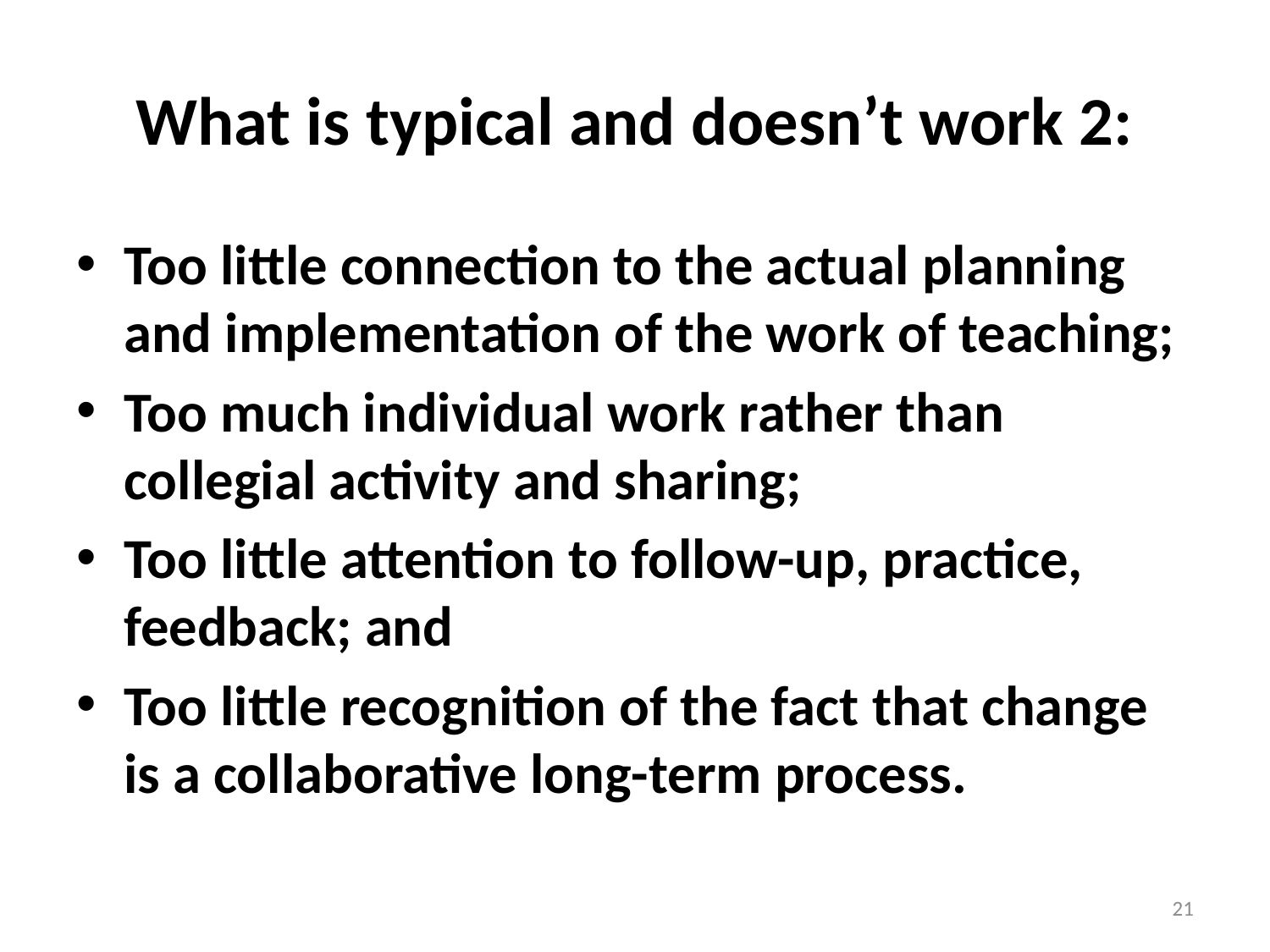

# What is typical and doesn’t work 2:
Too little connection to the actual planning and implementation of the work of teaching;
Too much individual work rather than collegial activity and sharing;
Too little attention to follow-up, practice, feedback; and
Too little recognition of the fact that change is a collaborative long-term process.
21